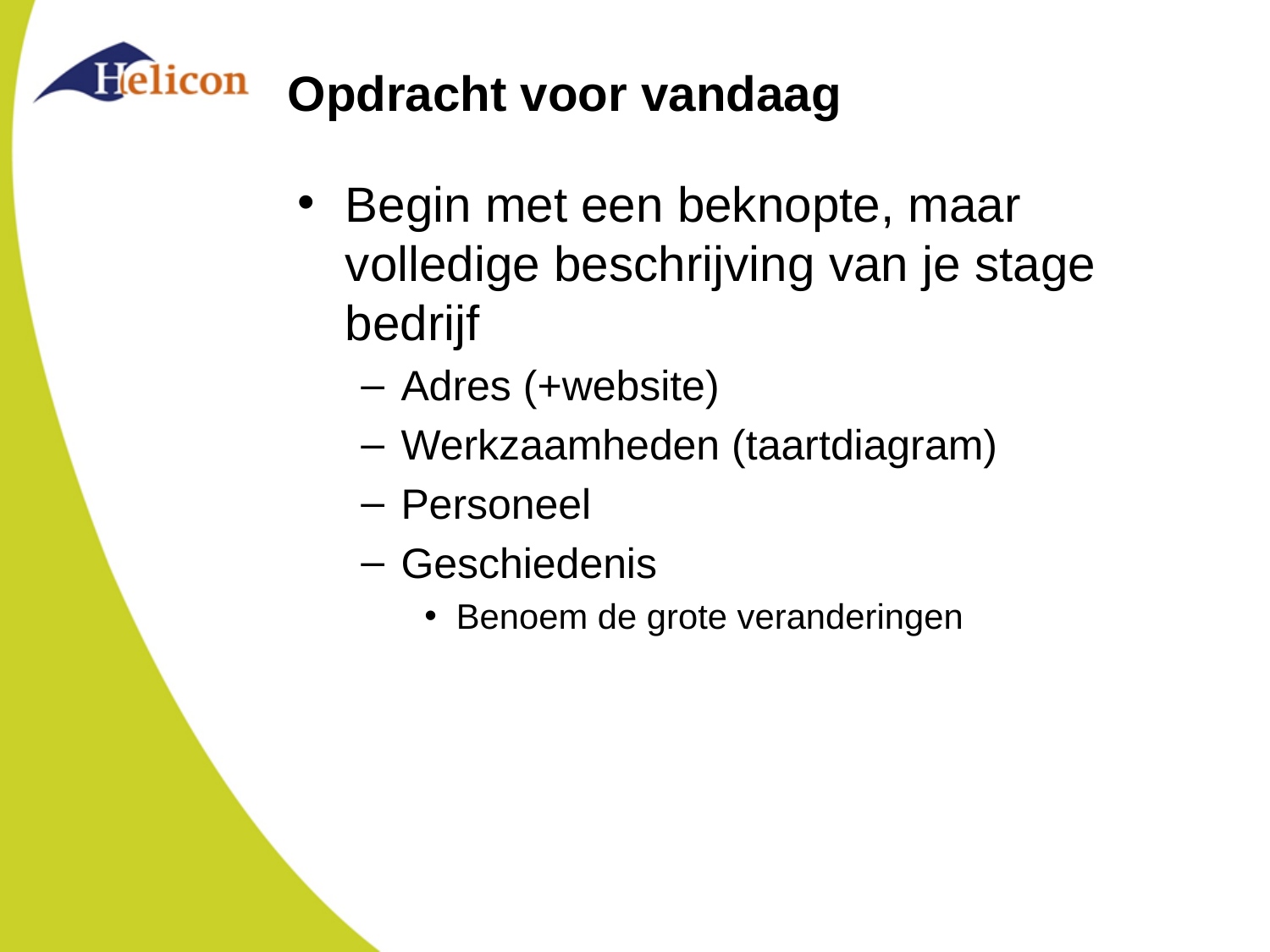

# Opdracht voor vandaag
Begin met een beknopte, maar volledige beschrijving van je stage bedrijf
Adres (+website)
Werkzaamheden (taartdiagram)
Personeel
Geschiedenis
Benoem de grote veranderingen